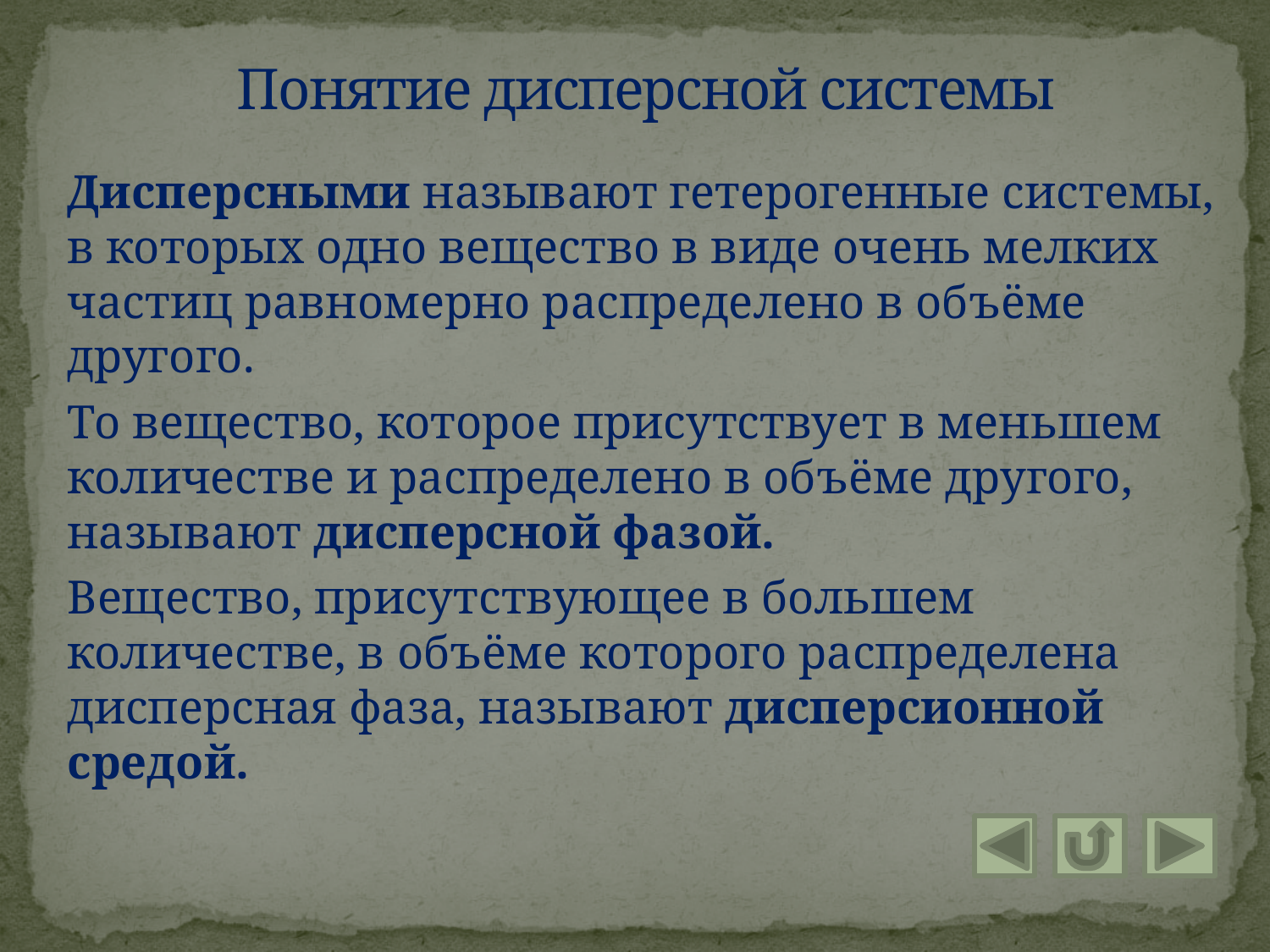

# Понятие дисперсной системы
Дисперсными называют гетерогенные системы, в которых одно вещество в виде очень мелких частиц равномерно распределено в объёме другого.
То вещество, которое присутствует в меньшем количестве и распределено в объёме другого, называют дисперсной фазой.
Вещество, присутствующее в большем количестве, в объёме которого распределена дисперсная фаза, называют дисперсионной средой.